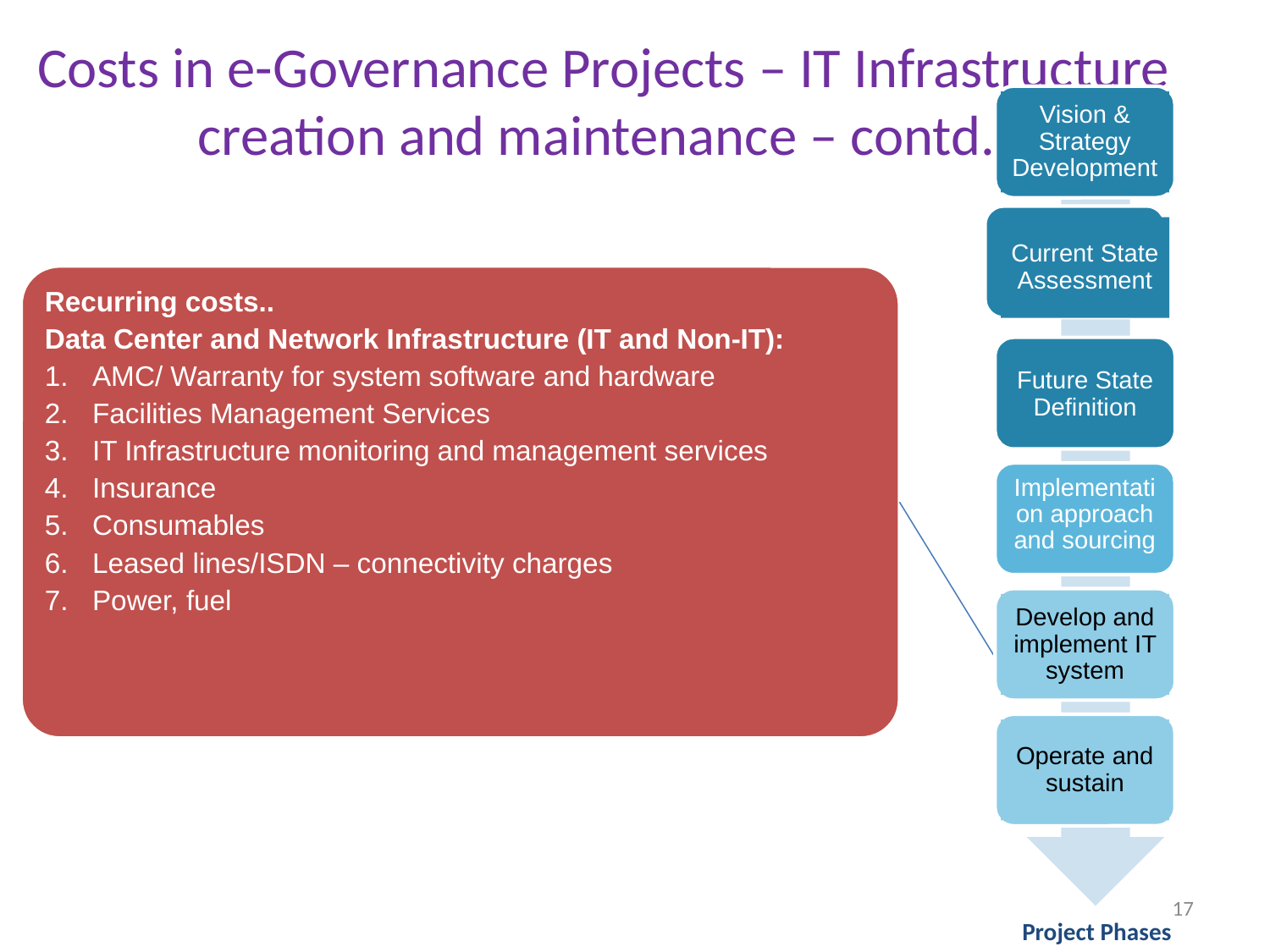

# Costs in e-Governance Projects – IT Infrastructure creation and maintenance – contd..

Vision & Strategy Development

Current State Assessment

Future State Definition
Implementation approach and sourcing

Develop and implement IT system

Operate and sustain
Recurring costs..
Data Center and Network Infrastructure (IT and Non-IT):
AMC/ Warranty for system software and hardware
Facilities Management Services
IT Infrastructure monitoring and management services
Insurance
Consumables
Leased lines/ISDN – connectivity charges
Power, fuel

17
Project Phases